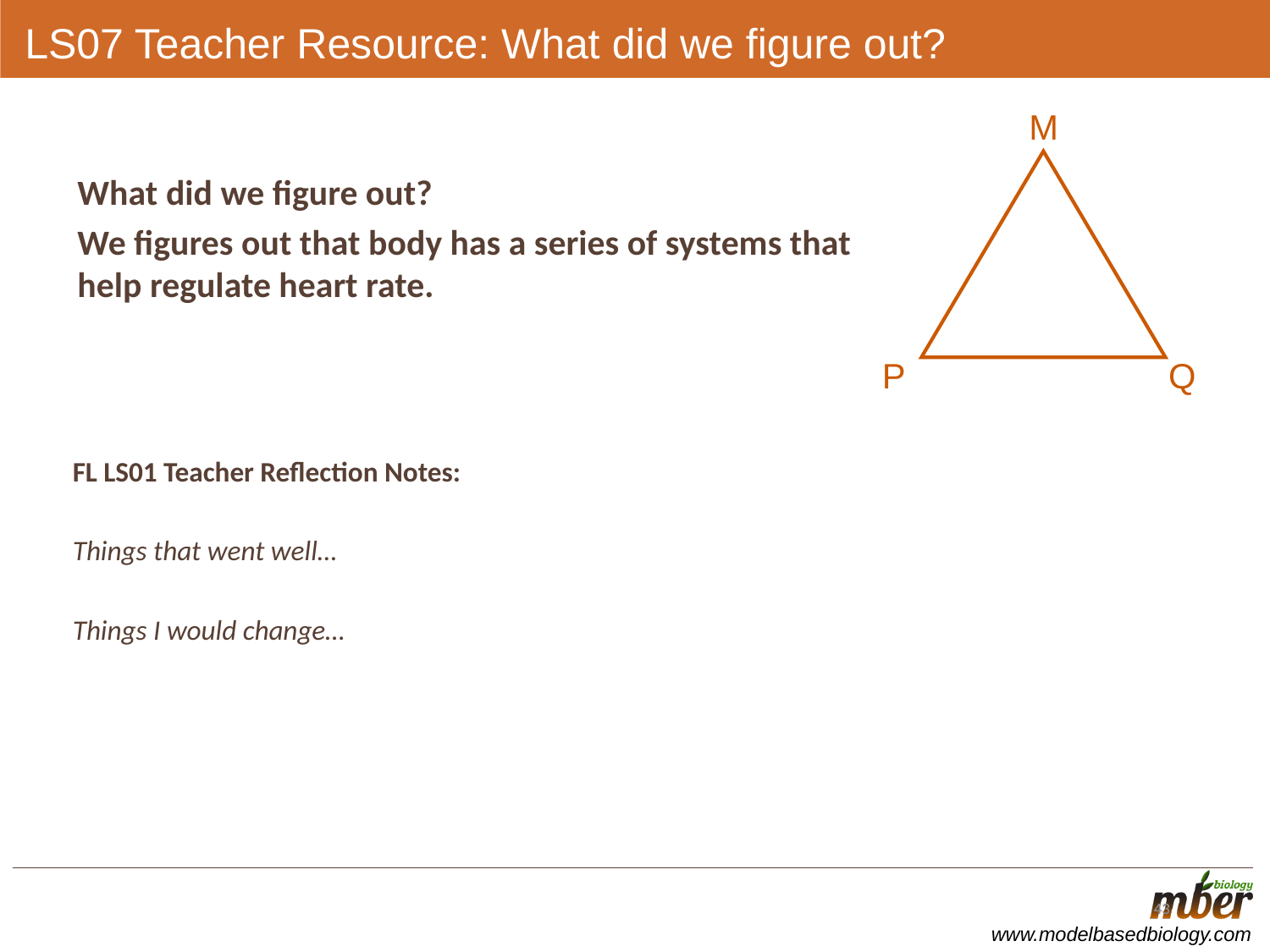

# LS07 Teacher Resource: What did we figure out?
M

Q
P
What did we figure out?
We figures out that body has a series of systems that help regulate heart rate.
FL LS01 Teacher Reflection Notes:

Things that went well…

Things I would change…

43
43